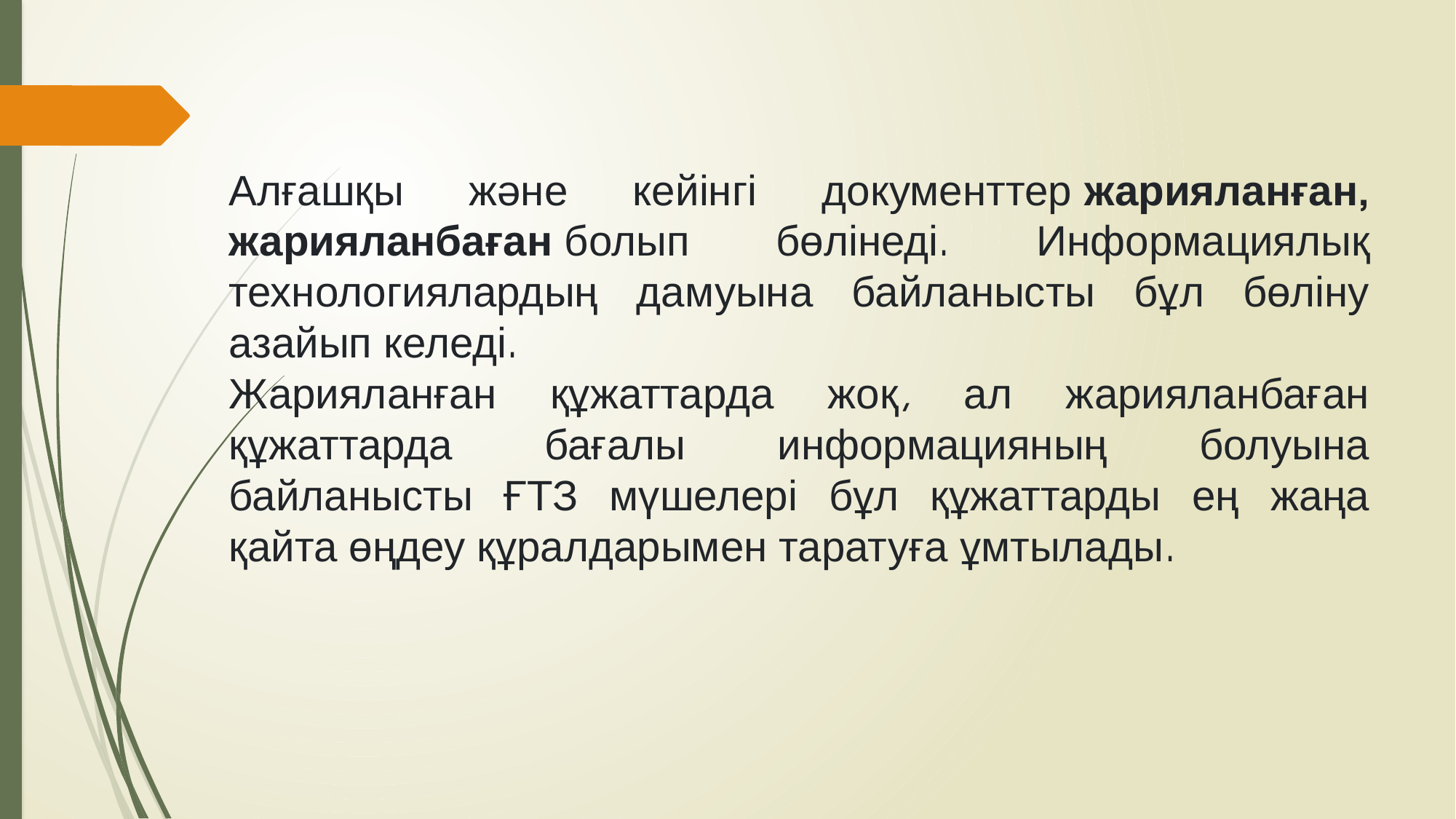

Алғашқы және кейінгі документтер жарияланған, жарияланбаған болып бөлінеді. Информациялық технологиялардың дамуына байланысты бұл бөліну азайып келеді.
Жарияланған құжаттарда жоқ, ал жарияланбаған құжаттарда бағалы информацияның болуына байланысты ҒТЗ мүшелері бұл құжаттарды ең жаңа қайта өңдеу құралдарымен таратуға ұмтылады.